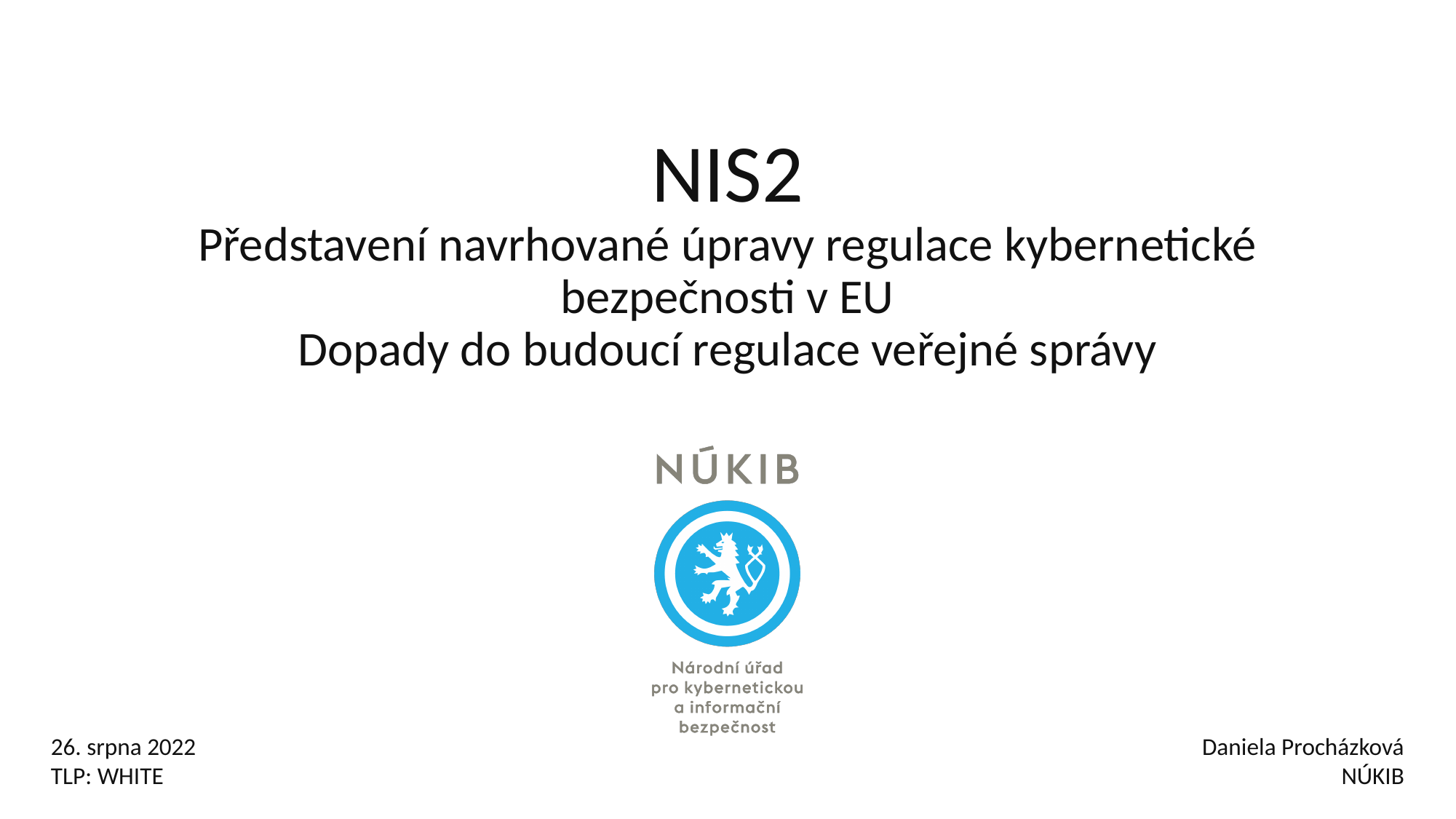

# NIS2 Představení navrhované úpravy regulace kybernetické bezpečnosti v EU Dopady do budoucí regulace veřejné správy
26. srpna 2022
TLP: WHITE
Daniela Procházková
NÚKIB